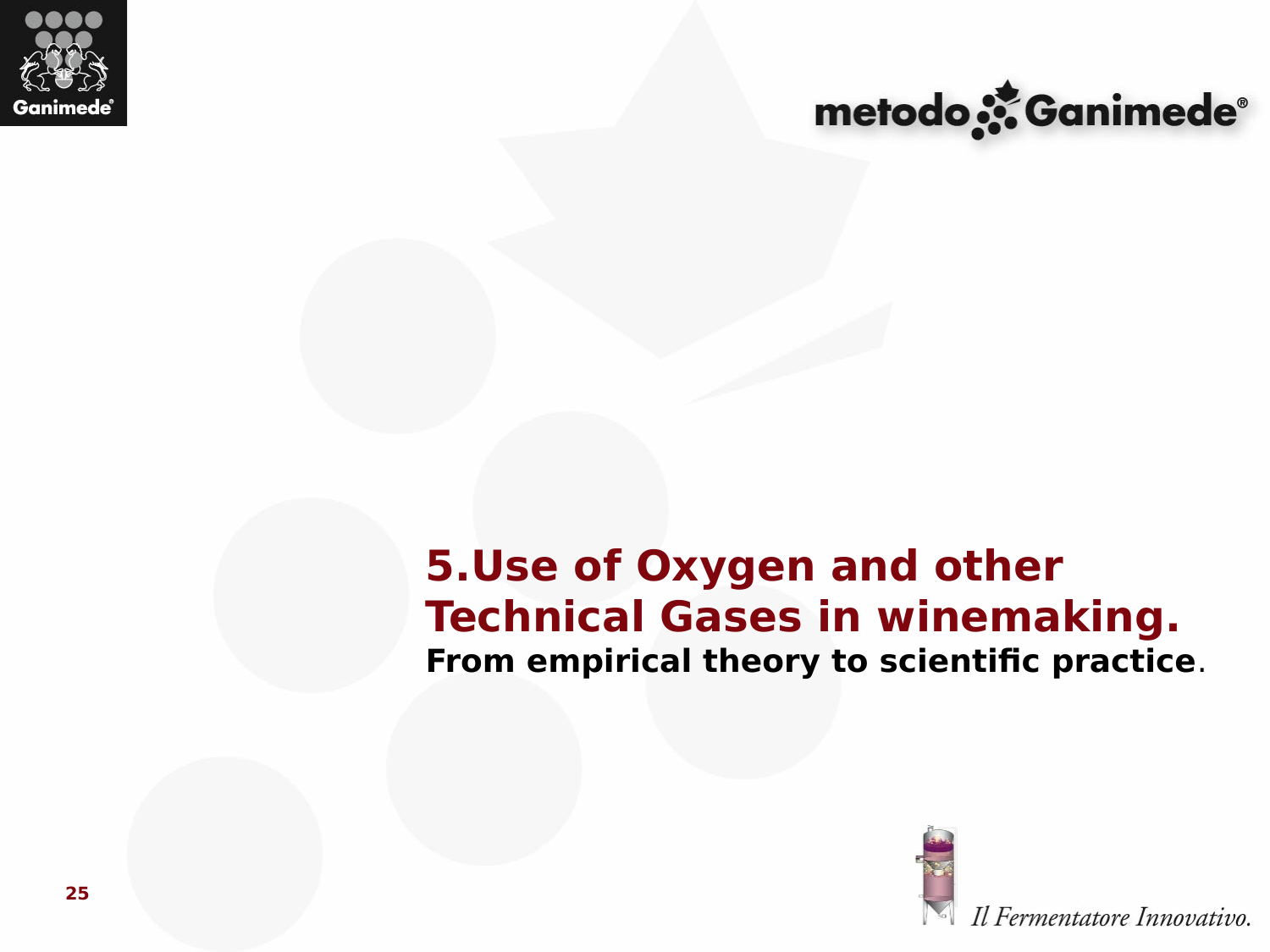

# 5.Use of Oxygen and other Technical Gases in winemaking. From empirical theory to scientific practice.
25